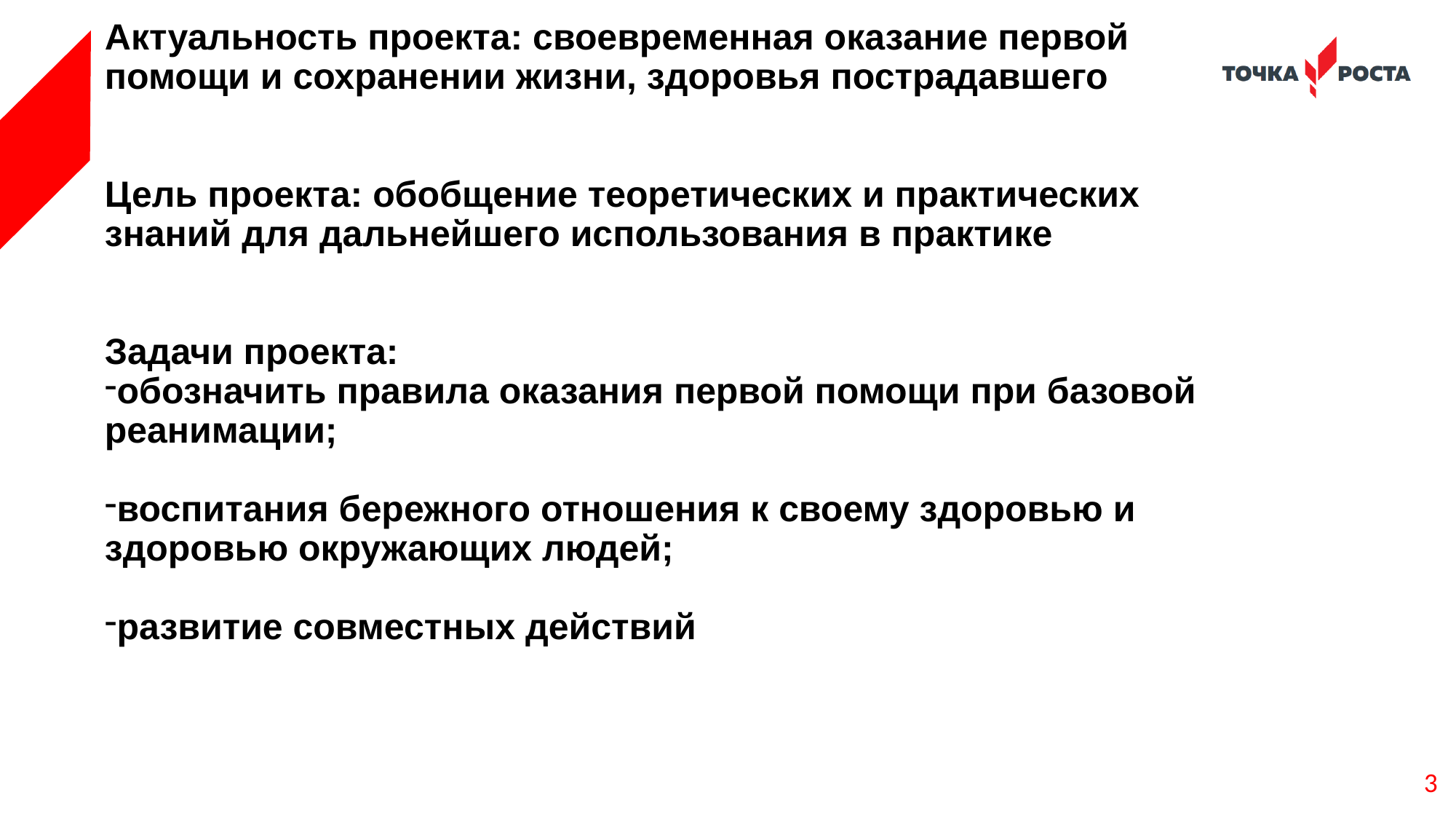

Актуальность проекта: своевременная оказание первой помощи и сохранении жизни, здоровья пострадавшего

Цель проекта: обобщение теоретических и практических знаний для дальнейшего использования в практике

Задачи проекта:
обозначить правила оказания первой помощи при базовой реанимации;

воспитания бережного отношения к своему здоровью и здоровью окружающих людей;

развитие совместных действий

3